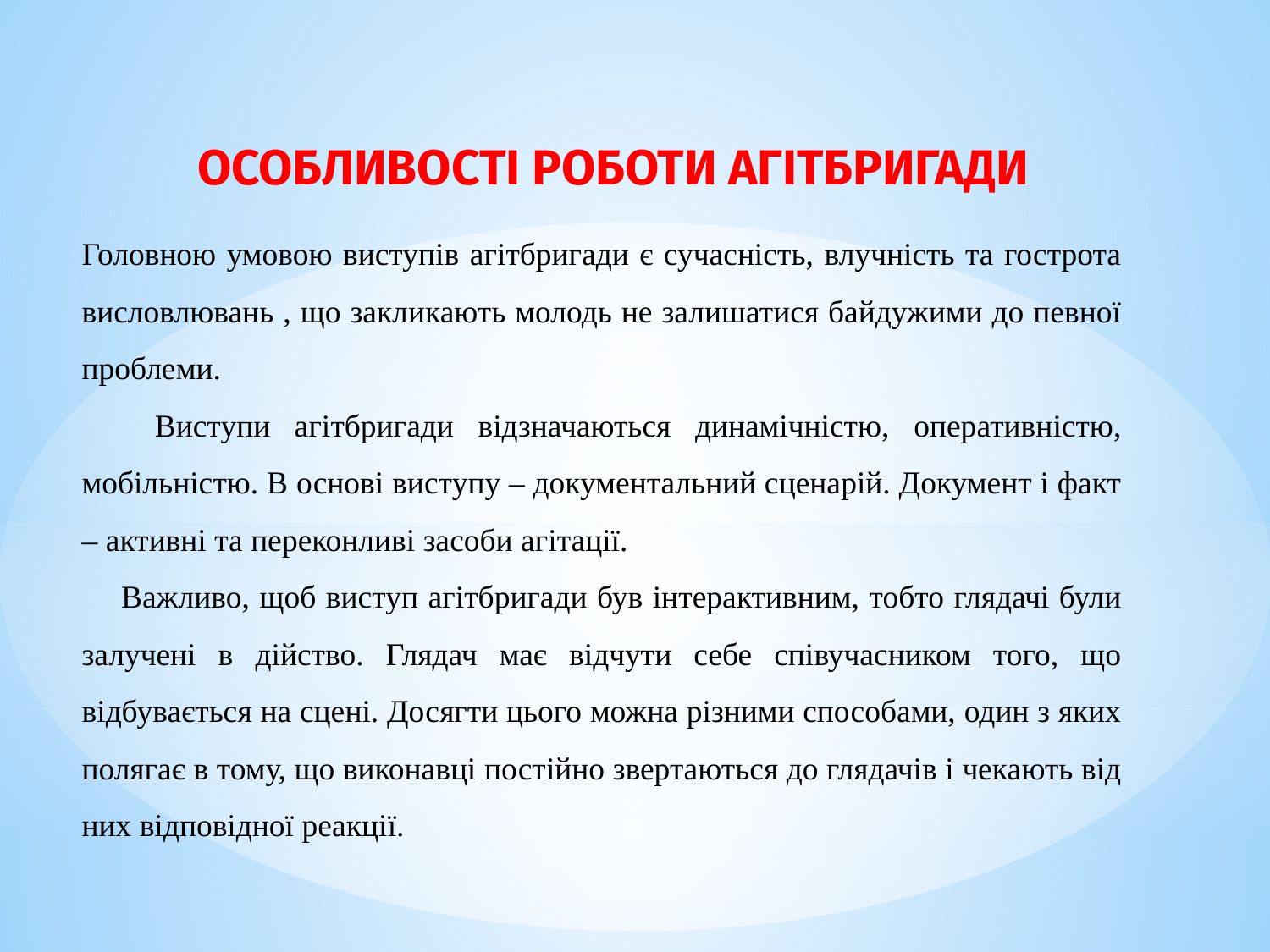

ОСОБЛИВОСТІ РОБОТИ АГІТБРИГАДИ
Головною умовою виступів агітбригади є сучасність, влучність та гострота висловлювань , що закликають молодь не залишатися байдужими до певної проблеми.
   Виступи агітбригади відзначаються динамічністю, оперативністю, мобільністю. В основі виступу – документальний сценарій. Документ і факт – активні та переконливі засоби агітації.
    Важливо, щоб виступ агітбригади був інтерактивним, тобто глядачі були залучені в дійство. Глядач має відчути себе співучасником того, що відбувається на сцені. Досягти цього можна різними способами, один з яких полягає в тому, що виконавці постійно звертаються до глядачів і чекають від них відповідної реакції.